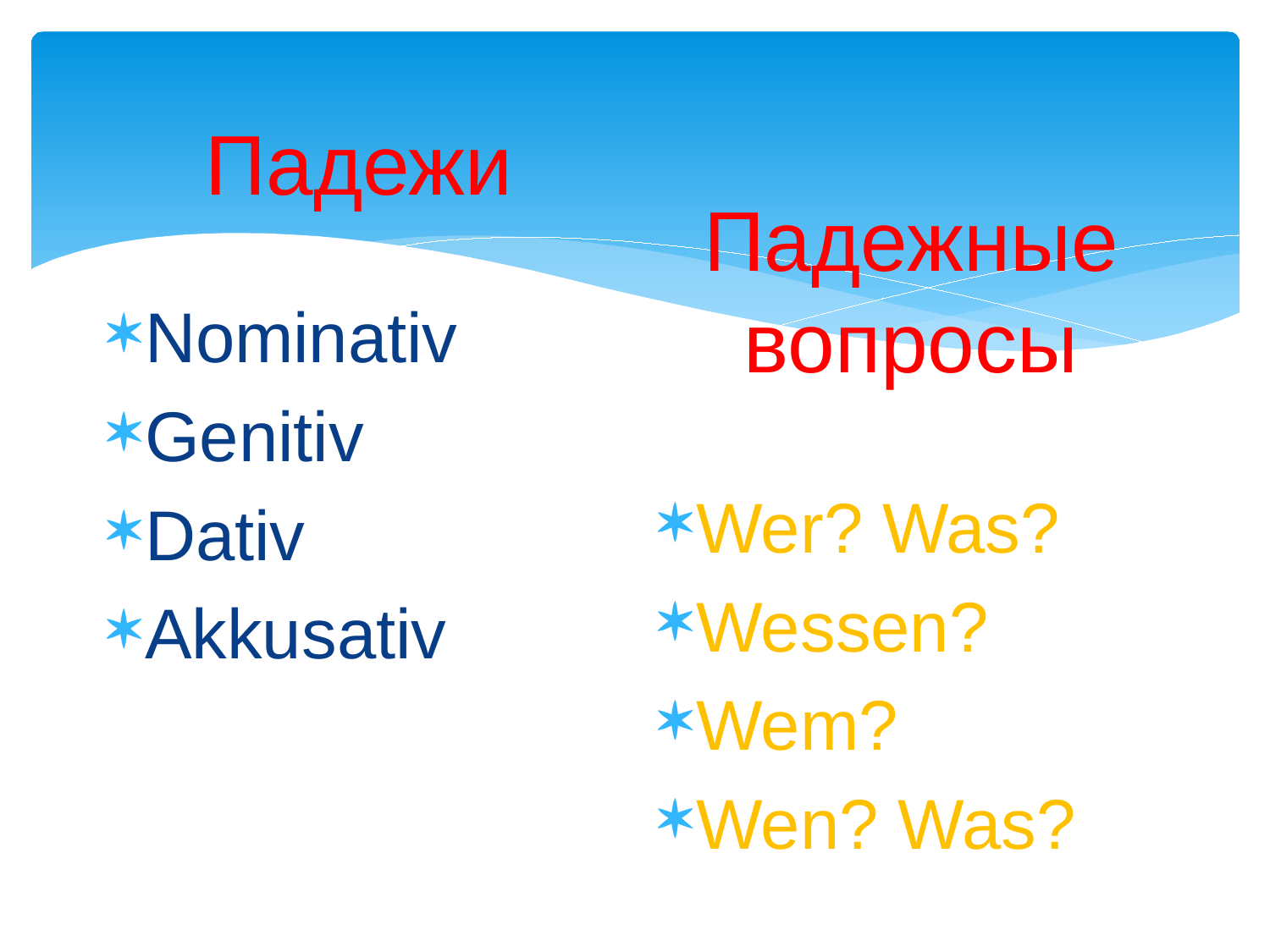

Падежи
Падежные вопросы
Nominativ
Genitiv
Dativ
Akkusativ
Wer? Was?
Wessen?
Wem?
Wen? Was?